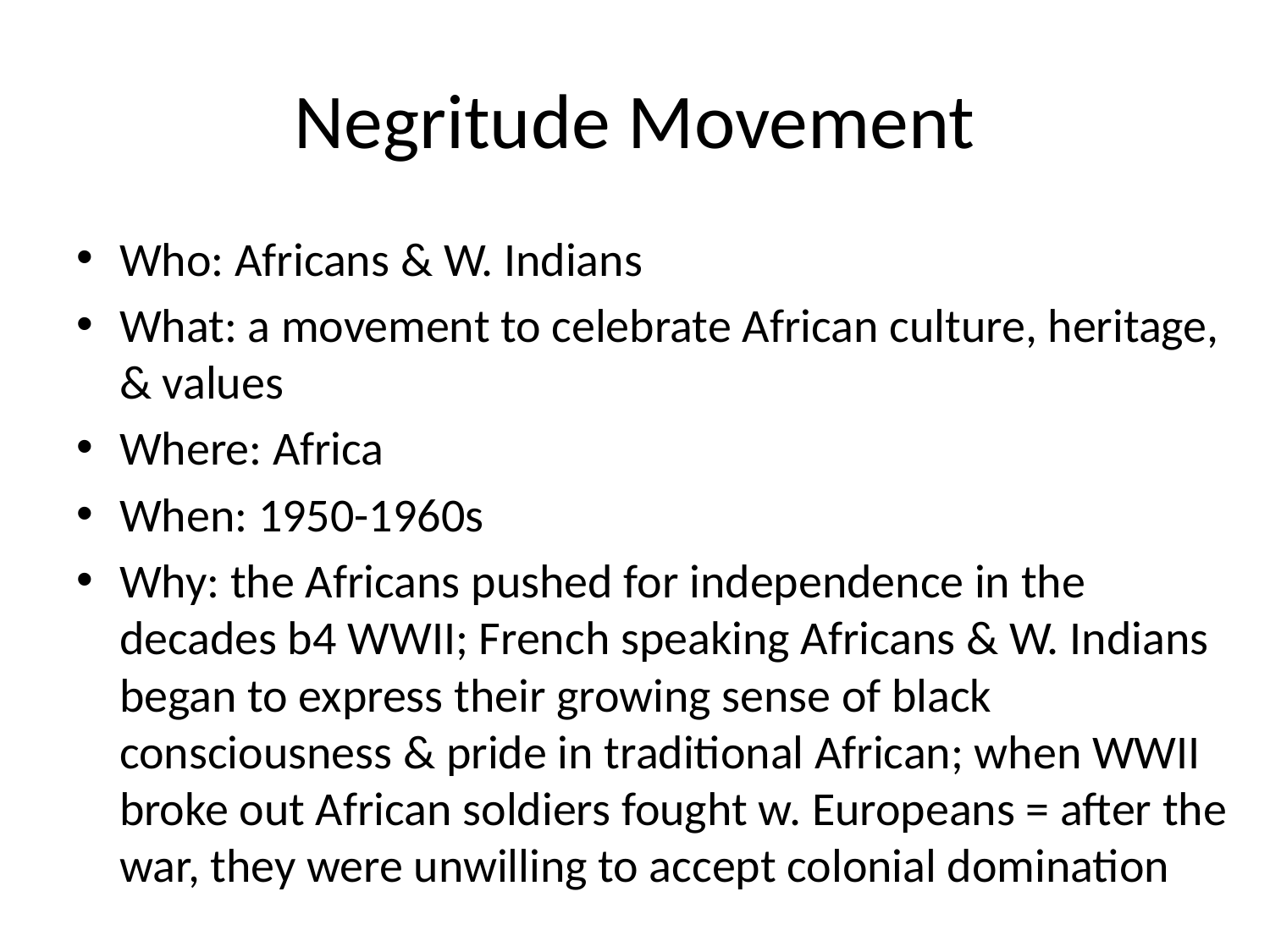

# Negritude Movement
Who: Africans & W. Indians
What: a movement to celebrate African culture, heritage, & values
Where: Africa
When: 1950-1960s
Why: the Africans pushed for independence in the decades b4 WWII; French speaking Africans & W. Indians began to express their growing sense of black consciousness & pride in traditional African; when WWII broke out African soldiers fought w. Europeans = after the war, they were unwilling to accept colonial domination